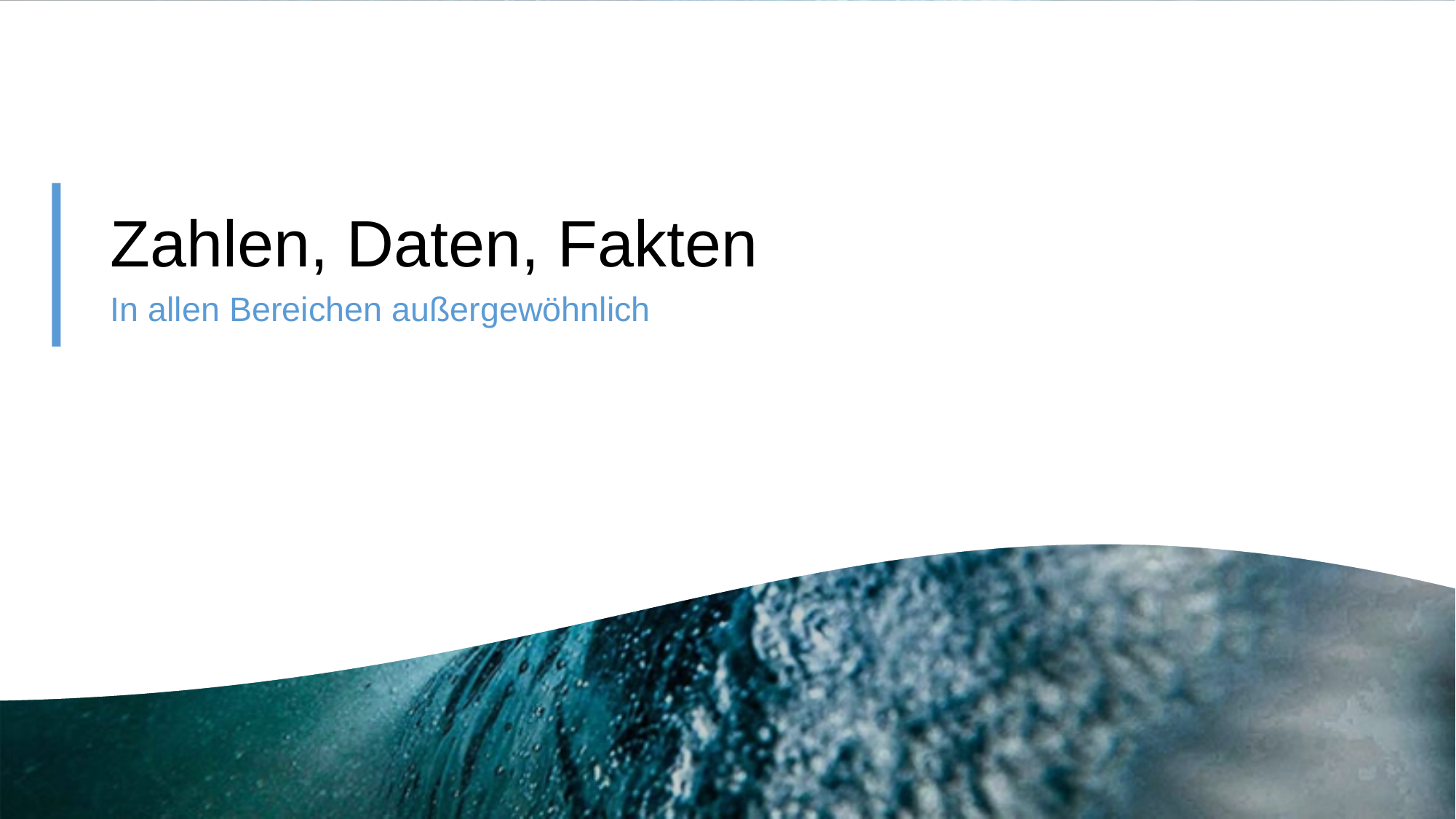

# Zahlen, Daten, Fakten
In allen Bereichen außergewöhnlich